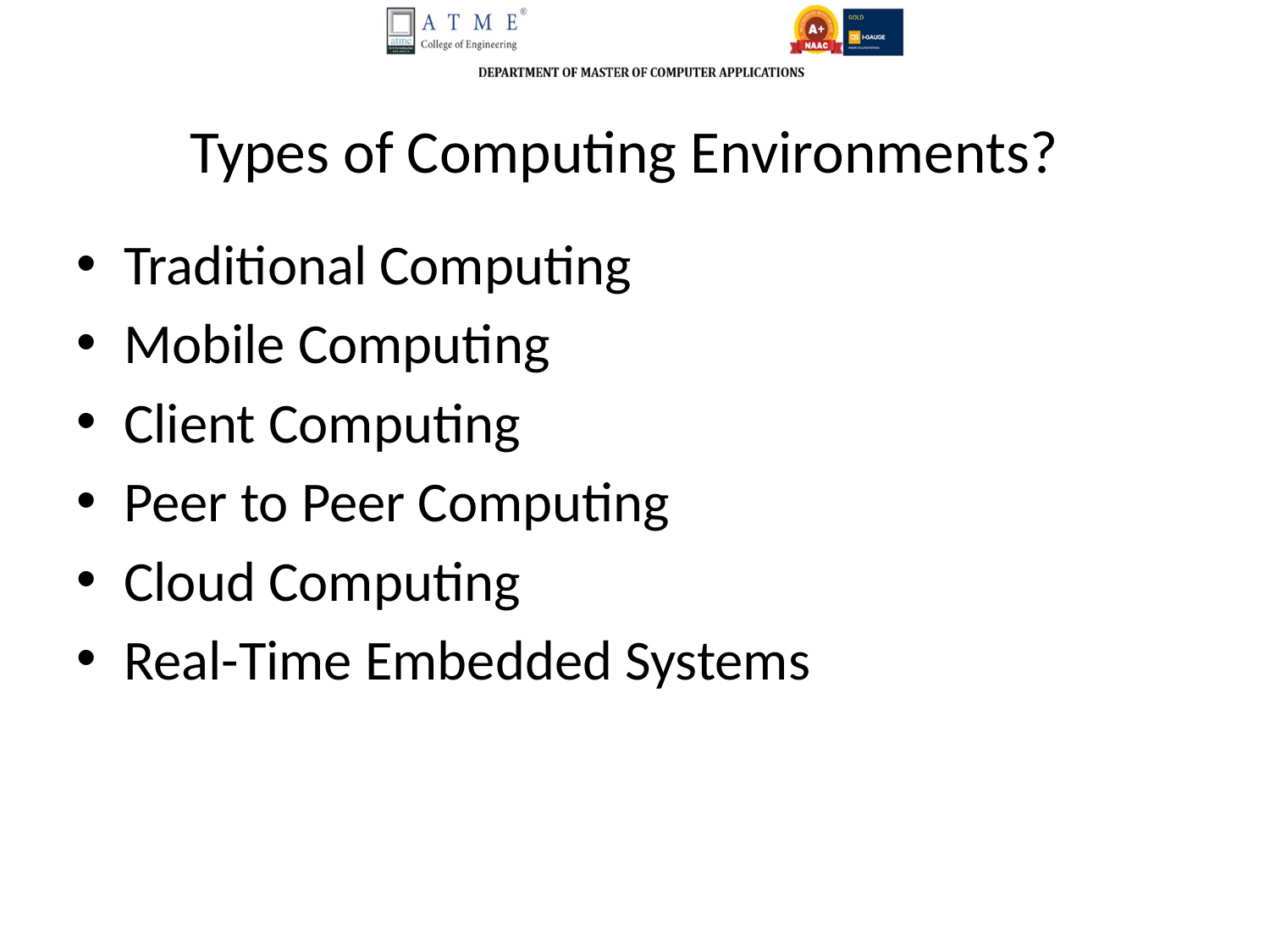

# Types of Computing Environments?
Traditional Computing
Mobile Computing
Client Computing
Peer to Peer Computing
Cloud Computing
Real-Time Embedded Systems